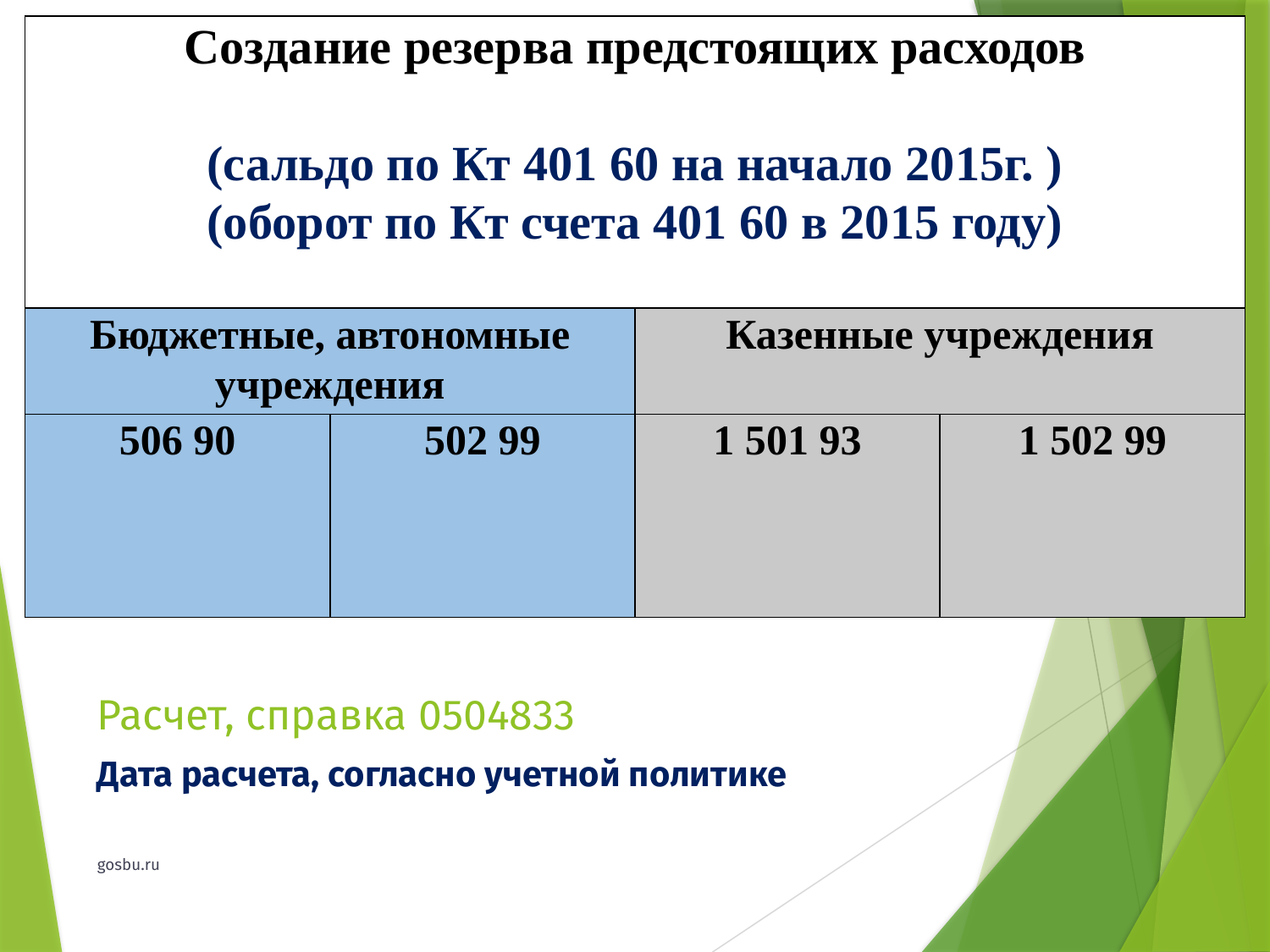

| Создание резерва предстоящих расходов (сальдо по Кт 401 60 на начало 2015г. ) (оборот по Кт счета 401 60 в 2015 году) |  |  |  |
| --- | --- | --- | --- |
| Бюджетные, автономные учреждения |  | Казенные учреждения |  |
| 506 90 | 502 99 | 1 501 93 | 1 502 99 |
# Расчет, справка 0504833
Дата расчета, согласно учетной политике
gosbu.ru